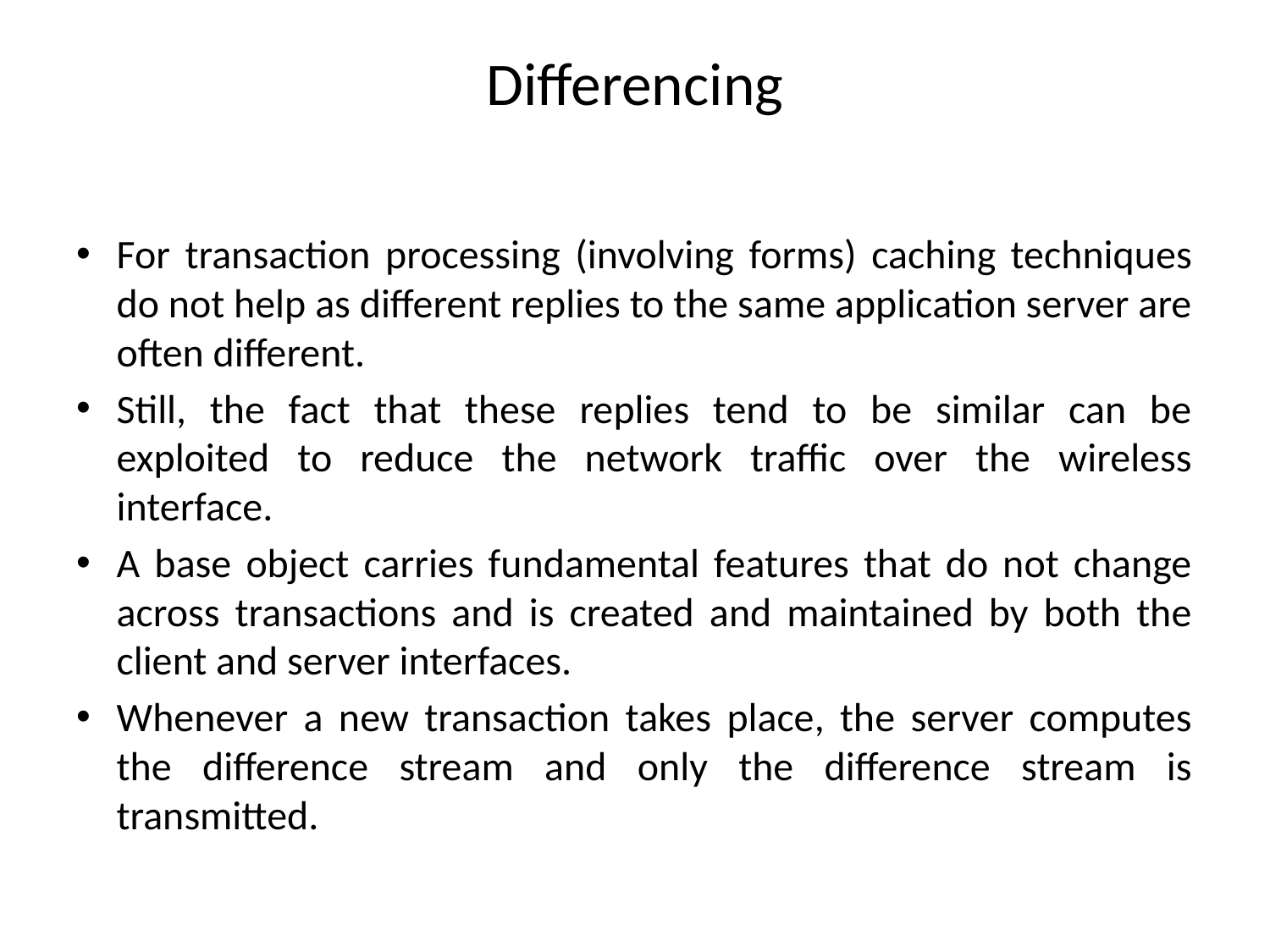

# Differencing
For transaction processing (involving forms) caching techniques do not help as different replies to the same application server are often different.
Still, the fact that these replies tend to be similar can be exploited to reduce the network traffic over the wireless interface.
A base object carries fundamental features that do not change across transactions and is created and maintained by both the client and server interfaces.
Whenever a new transaction takes place, the server computes the difference stream and only the difference stream is transmitted.